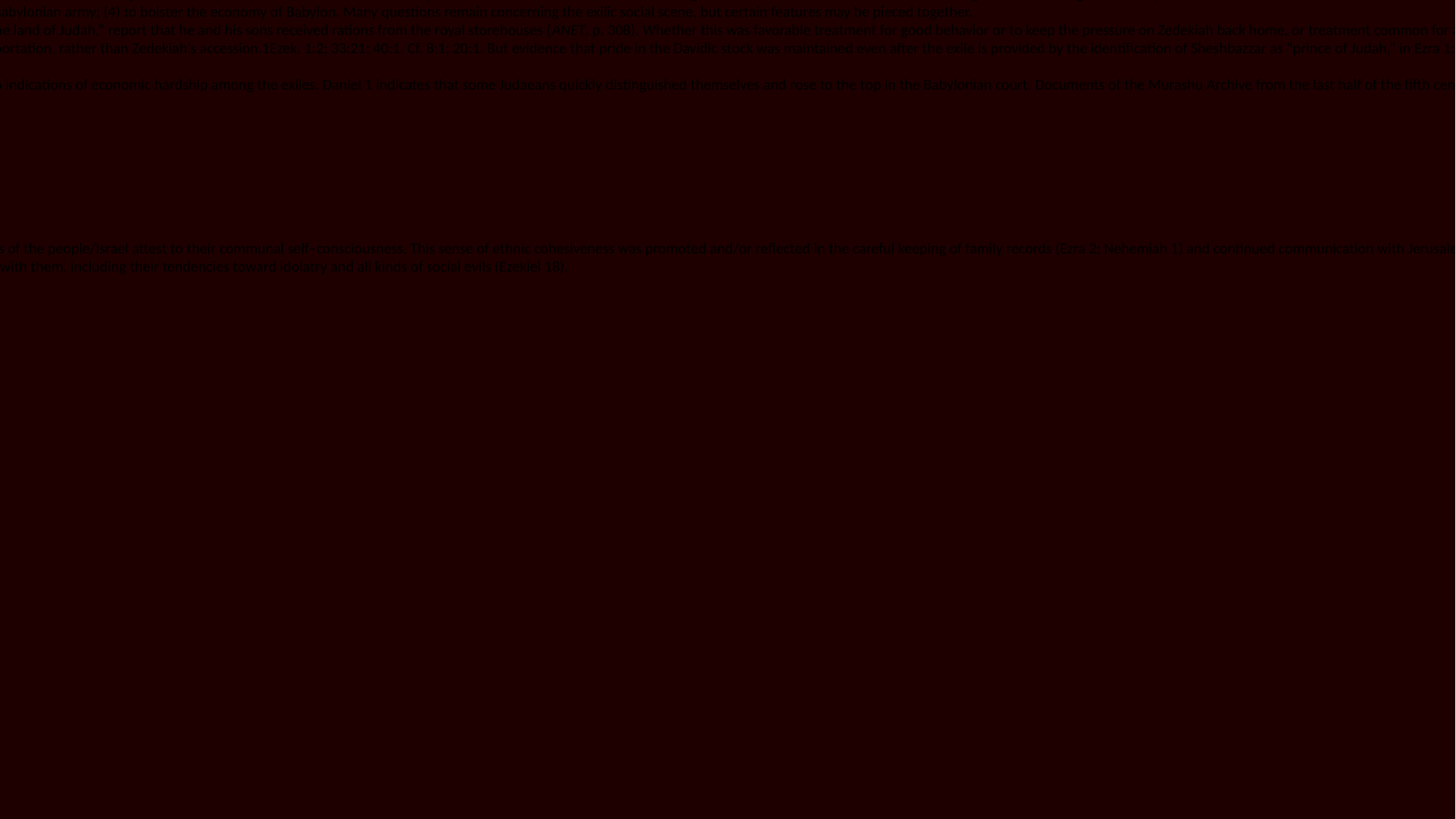

During the exilic period Jews were to be found in three principal locations: Judah, Egypt and Babylon. According to the biblical record, the Babylonians deported virtually all who remained of the population of Judah after the earlier exile (597 BC) and the devastations of 588–586 BC. (2 Kgs 5:11; 2 Chron 36:20; Jer 52:15); only some of the “poorest of the land” were left behind to tend the vineyards and olive groves. Of the few that were left, many fled to Egypt in the wake of the assassination off Gedaliah, the governor installed by the Babylonians (2 Kgs 25:25–26; Jer 41:1–2). According to Jeremiah 42, Jeremiah was forced to go with them. Archaeology confirms the complete devastation of the land, particularly the major population centers like Jerusalem and Lachish. In general, the people that remained suffered from severe depression expressed in economic poverty, political lethargy, and spiritual numbness. However, inevitably a new class of nouveaux noblesses (relatively) emerged, but with the same proclivity toward arrogance and spiritual attitude as their predecessors. According to Ezek 11:14–16, they had no understanding of their rich religious heritage and no sensitivity or pity for their deported country folk.
According to Jer 44:1, Jewish settlements were established in Egypt in a series of sites: Pathros, Migdol, Tahpanhes, Memphis. However, thanks to the discovery of numerous papyri, the best known is the military colony that existed on the island of Elephantine on the Nile. How these people got there is unknown; some of them may have arrived as early as the time of Manasseh. These papyri reveal relative autonomy in internal social affairs. The religious climate was syncretistic. The Passover and Sabbaths were celebrated to YHWH (yhw), and a temple was built for him, but many other deities were also invoked: Eshem Beth–El, Anath Beth–El, Sati, Nebo, Anathyahu, Knubh (ANET, pp. 491–92).
Jeremiah ministered in Jerusalem to the very end in 586 BC warning his fellow Judaeans of the imminent fall of Jerusalem. After his prophecies had been fulfilled his countrymen dragged him off to Egypt against his will. The primary audience of his junior contemporary, Ezekiel, was the community of Jews in Babylon. Mesopotamia had long been the benefactor of forced Israelite immigration. According to neo–Assyrian records hundreds of thousands of citizens from the northern kingdom had been dispersed throughout the empire (ANET, pp. 283,288; cf. 2 Kgs 17:6). Nebuchadnezzar continued this policy with the Judaeans, bringing the cream of the population to Babylon and settlements nearby. These deportation policies were driven by several objectives: (1) to break down bonds of nationality and resistance; (2) to destroy political structures by removing civil and religious leaders; (3) to provide conscripts for the Babylonian army; (4) to bolster the economy of Babylon. Many questions remain concerning the exilic social scene, but certain features may be pieced together.
First, although Jehoiachin lasted on the throne of David only three months, after the initial humiliation of deportation, he seems to have fared relatively well in Babylon. Babylonian inscriptions referring to him as “the king of the land of Judah,” report that he and his sons received rations from the royal storehouses (ANET, p. 308). Whether this was favorable treatment for good behavior or to keep the pressure on Zedekiah back home, or treatment common for all foreign kings residing in Babylon is unclear. Storage jars probably dated from this period have been discovered in several Judaean sites bearing the inscription, “belonging to Eliakim steward of Yaukin,” suggesting either the king continued to hold title to crown properties, or people in Judah continued to look to him as legitimate ruler, Zedekiah being viewed merely as regent. Ezekiel insults Zedekiah by insisting on dating his oracles after the time of the deportation, rather than Zedekiah’s accession.1Ezek. 1:2; 33:21; 40:1. Cf. 8:1; 20:1. But evidence that pride in the Davidic stock was maintained even after the exile is provided by the identification of Sheshbazzar as “prince of Judah,” in Ezra 1:8. In fact, despite Jeremiah’s pronouncements against Jehoiachin (Coniah, elsewhere also Jeconiah) in 22:24, the prophets never lost hope in the line, and Jehoiachin remained the critical link (Jer 23:5–6; Ezek 34:23–24; 37:24; Hag 2:23; Zech 4:6–9; 6:9–15).
Psalm 137 locates the Judaean exiles generally “by the rivers of Babylon.” Ezekiel’s ministry focused on one specific community, Tel Abib, by the Chebar Canal. Although humiliated by the experience of deportation, there are no indications of economic hardship among the exiles. Daniel 1 indicates that some Judaeans quickly distinguished themselves and rose to the top in the Babylonian court. Documents of the Murashu Archive from the last half of the fifth century BC suggest they quickly got involved in mercantile and banking enterprises. Within a couple of generations the Murashu family at least must have become wealthy. According to Jer 29:5–7, the exiles seem to have engaged in agriculture. In fact, they flourished so well, that when Cyrus issued his decree in 539 BC permitting the Judaeans to return to Jerusalem, many preferred not to go.

#

Even though the Judaean exiles integrated quickly into the Babylonian economy, they managed to remain a distinct ethnic and social community. References to Jehoiachin of the house of David and the existence of elders of the people/Israel attest to their communal self–consciousness. This sense of ethnic cohesiveness was promoted and/or reflected in the careful keeping of family records (Ezra 2; Nehemiah 1) and continued communication with Jerusalem, especially before the fall of the city (Jeremiah 29). Even though we have no record of a Temple for YHWH in Babylon, it appears that externally, at least, Israelite religious institutions like circumcision and the Sabbaths were maintained (Cf. Isa 56:2–4; 58:13; Ezekiel 44–46). From the prophecies of Ezekiel, however, we learn that the underlying spiritual condition was much different. The people seem to have brought all their apostatizing baggage with them, including their tendencies toward idolatry and all kinds of social evils (Ezekiel 18).